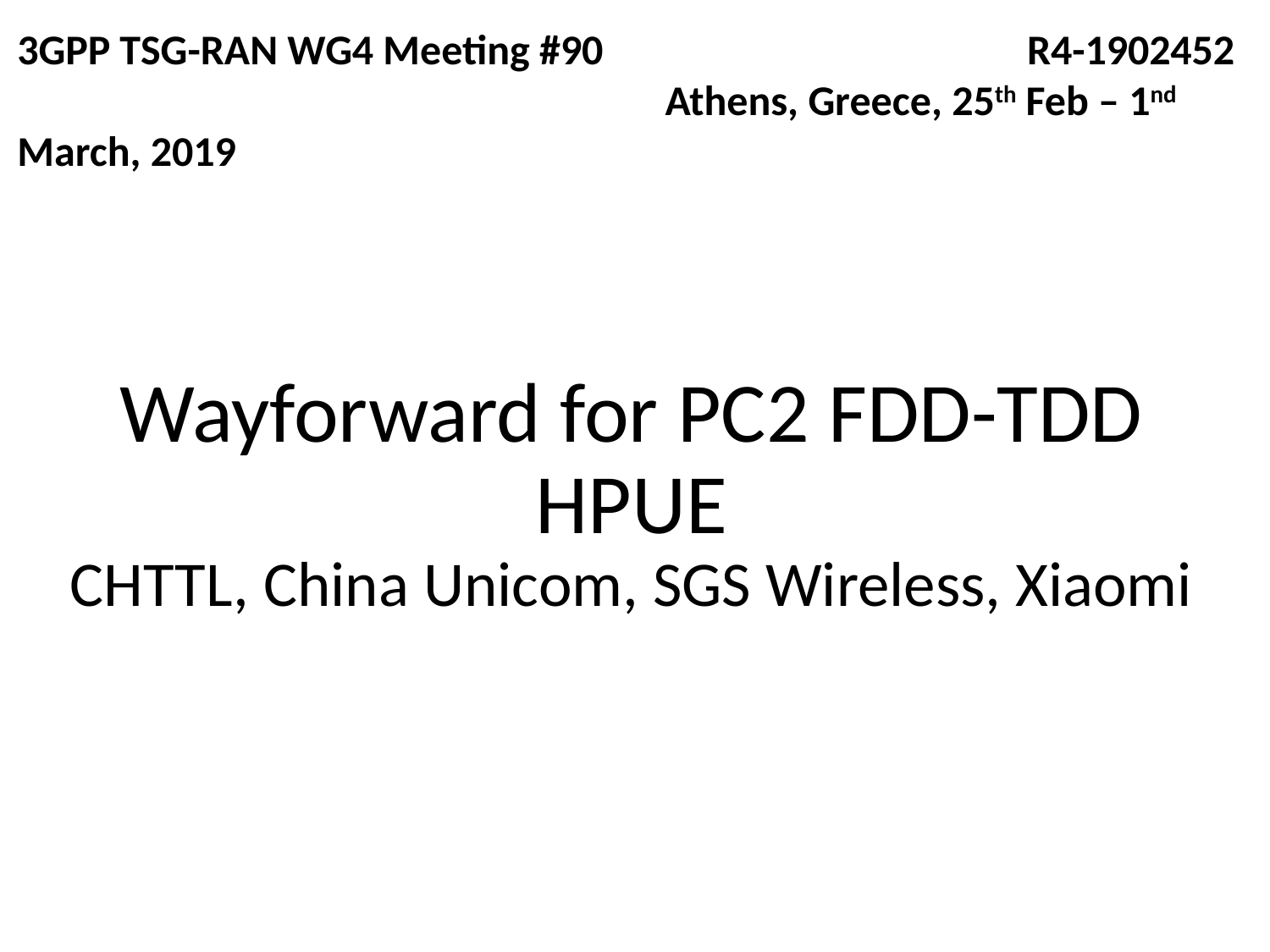

3GPP TSG-RAN WG4 Meeting #90 		                          R4-1902452                                                                     Athens, Greece, 25th Feb – 1nd March, 2019
# Wayforward for PC2 FDD-TDD HPUE CHTTL, China Unicom, SGS Wireless, Xiaomi
1